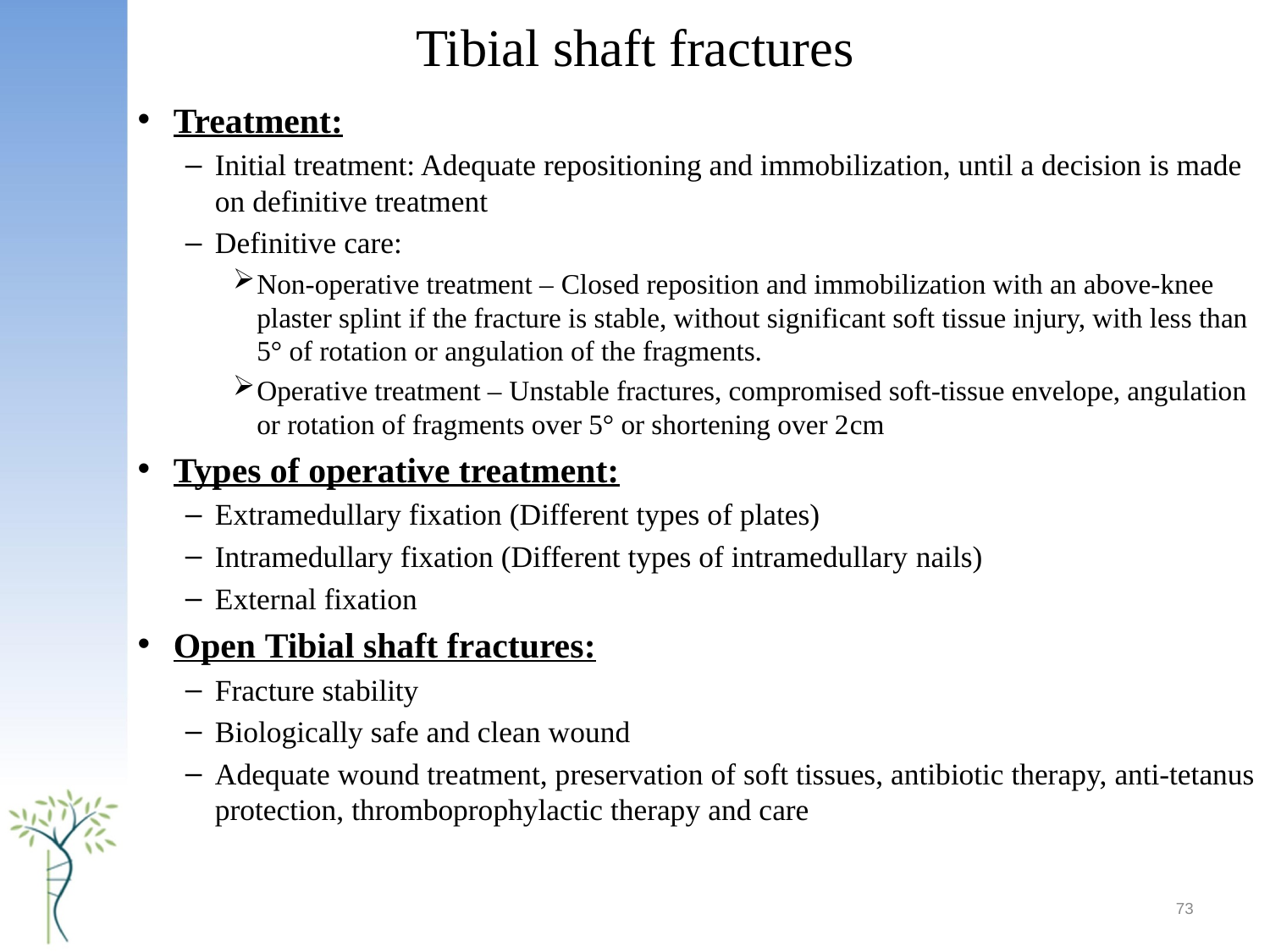

# Tibial shaft fractures
Treatment:
Initial treatment: Adequate repositioning and immobilization, until a decision is made on definitive treatment
Definitive care:
Non-operative treatment – ​​Closed reposition and immobilization with an above-knee plaster splint if the fracture is stable, without significant soft tissue injury, with less than 5° of rotation or angulation of the fragments.
Operative treatment – ​​Unstable fractures, compromised soft-tissue envelope, angulation or rotation of fragments over 5° or shortening over 2cm
Types of operative treatment:
Extramedullary fixation (Different types of plates)
Intramedullary fixation (Different types of intramedullary nails)
External fixation
Open Tibial shaft fractures:
Fracture stability
Biologically safe and clean wound
Adequate wound treatment, preservation of soft tissues, antibiotic therapy, anti-tetanus protection, thromboprophylactic therapy and care
73